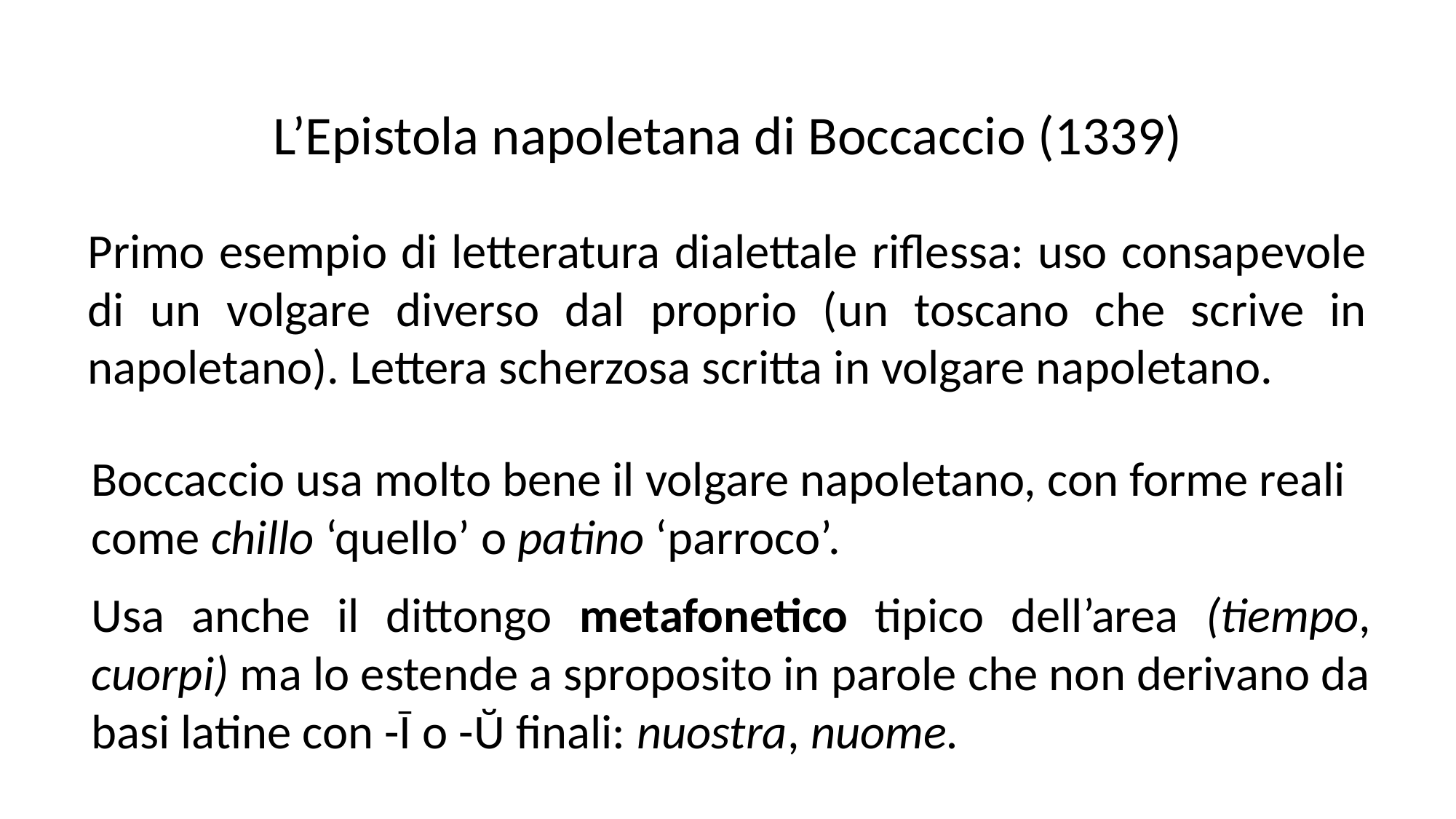

L’Epistola napoletana di Boccaccio (1339)
Primo esempio di letteratura dialettale riflessa: uso consapevole di un volgare diverso dal proprio (un toscano che scrive in napoletano). Lettera scherzosa scritta in volgare napoletano.
Boccaccio usa molto bene il volgare napoletano, con forme reali come chillo ‘quello’ o patino ‘parroco’.
Usa anche il dittongo metafonetico tipico dell’area (tiempo, cuorpi) ma lo estende a sproposito in parole che non derivano da basi latine con -Ī o -Ŭ finali: nuostra, nuome.